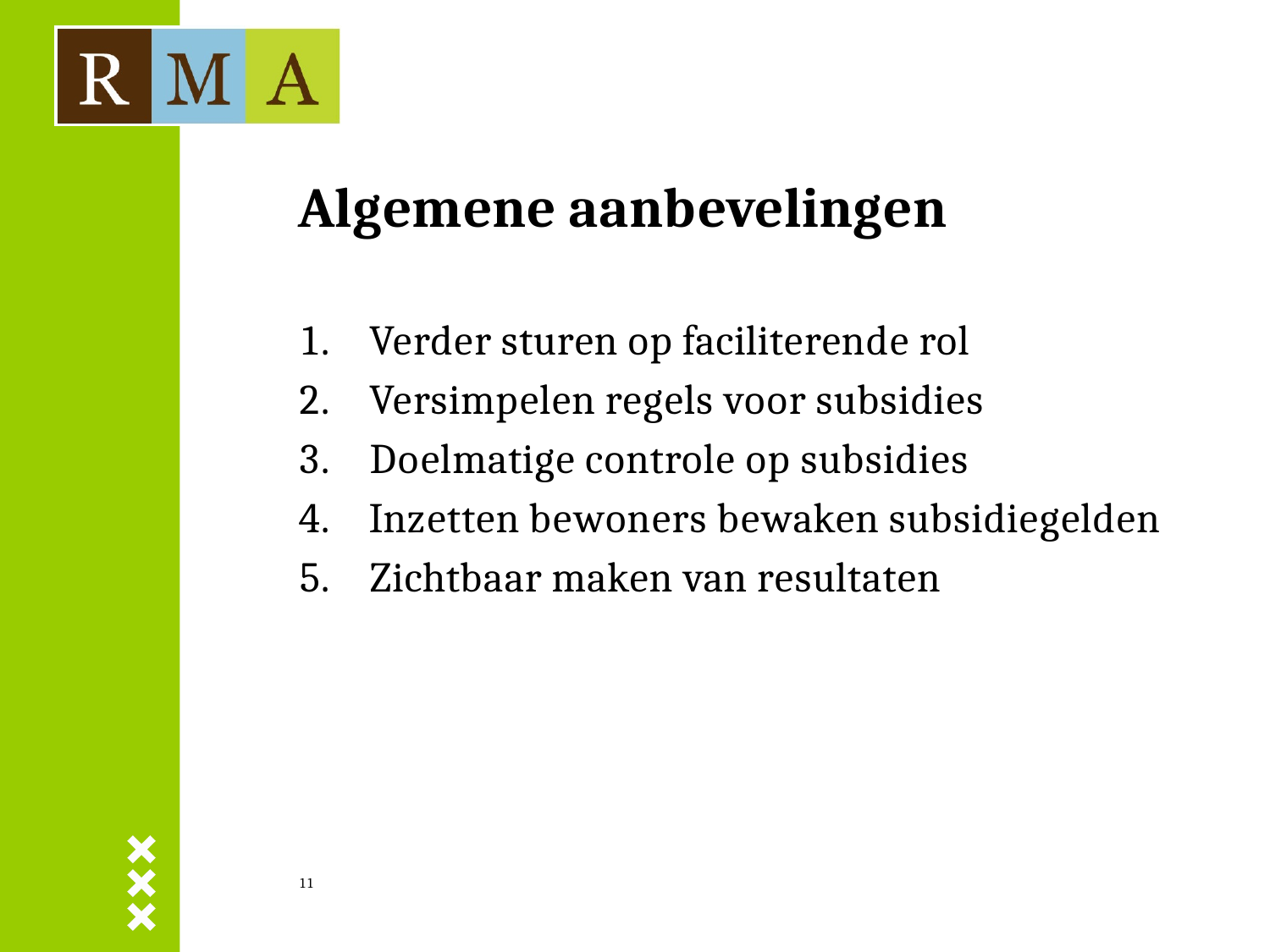

# Algemene aanbevelingen
Verder sturen op faciliterende rol
Versimpelen regels voor subsidies
Doelmatige controle op subsidies
Inzetten bewoners bewaken subsidiegelden
Zichtbaar maken van resultaten
11